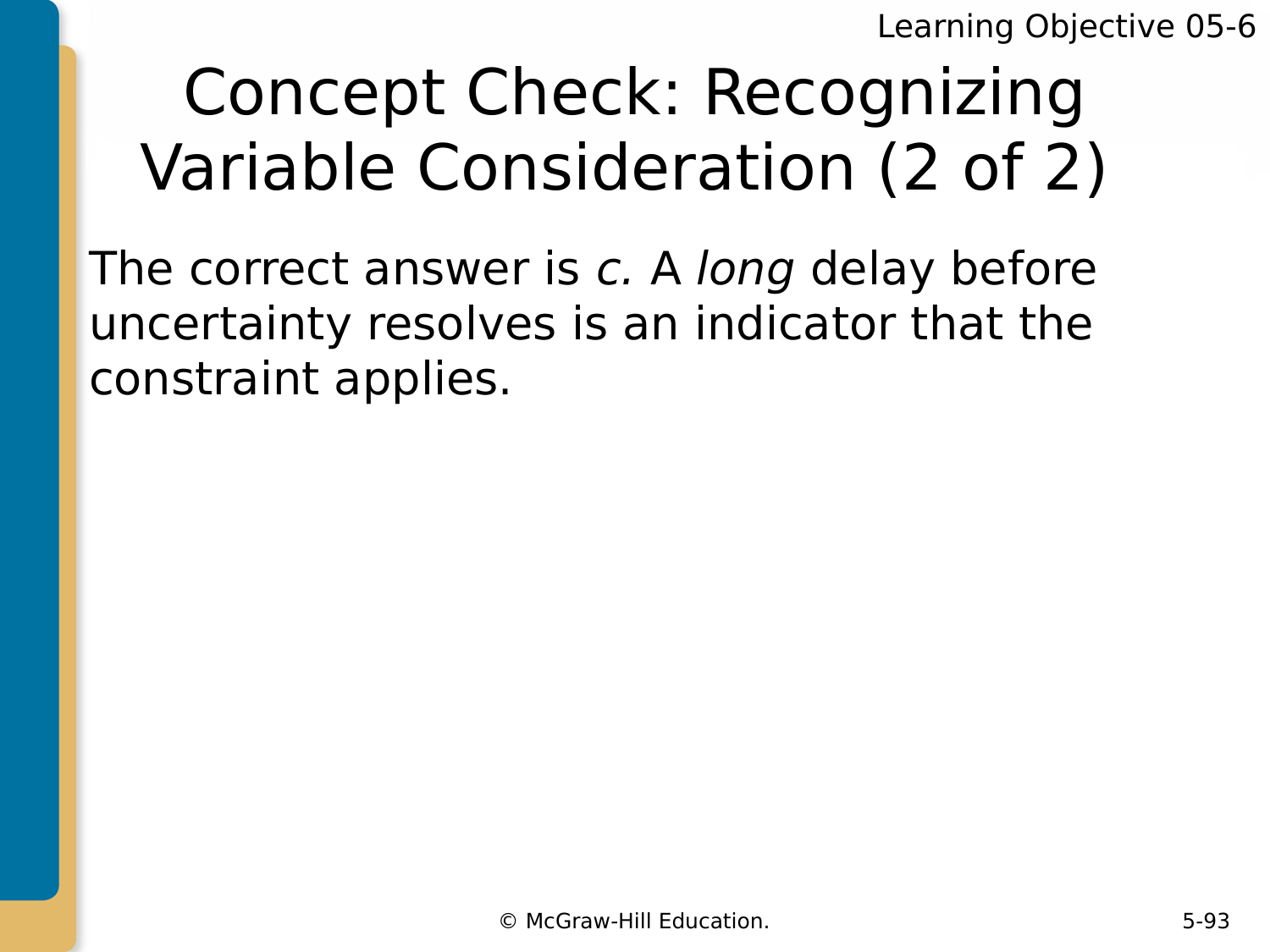

Learning Objective 05-6
# Concept Check: Recognizing Variable Consideration (2 of 2)
The correct answer is c. A long delay before uncertainty resolves is an indicator that the constraint applies.